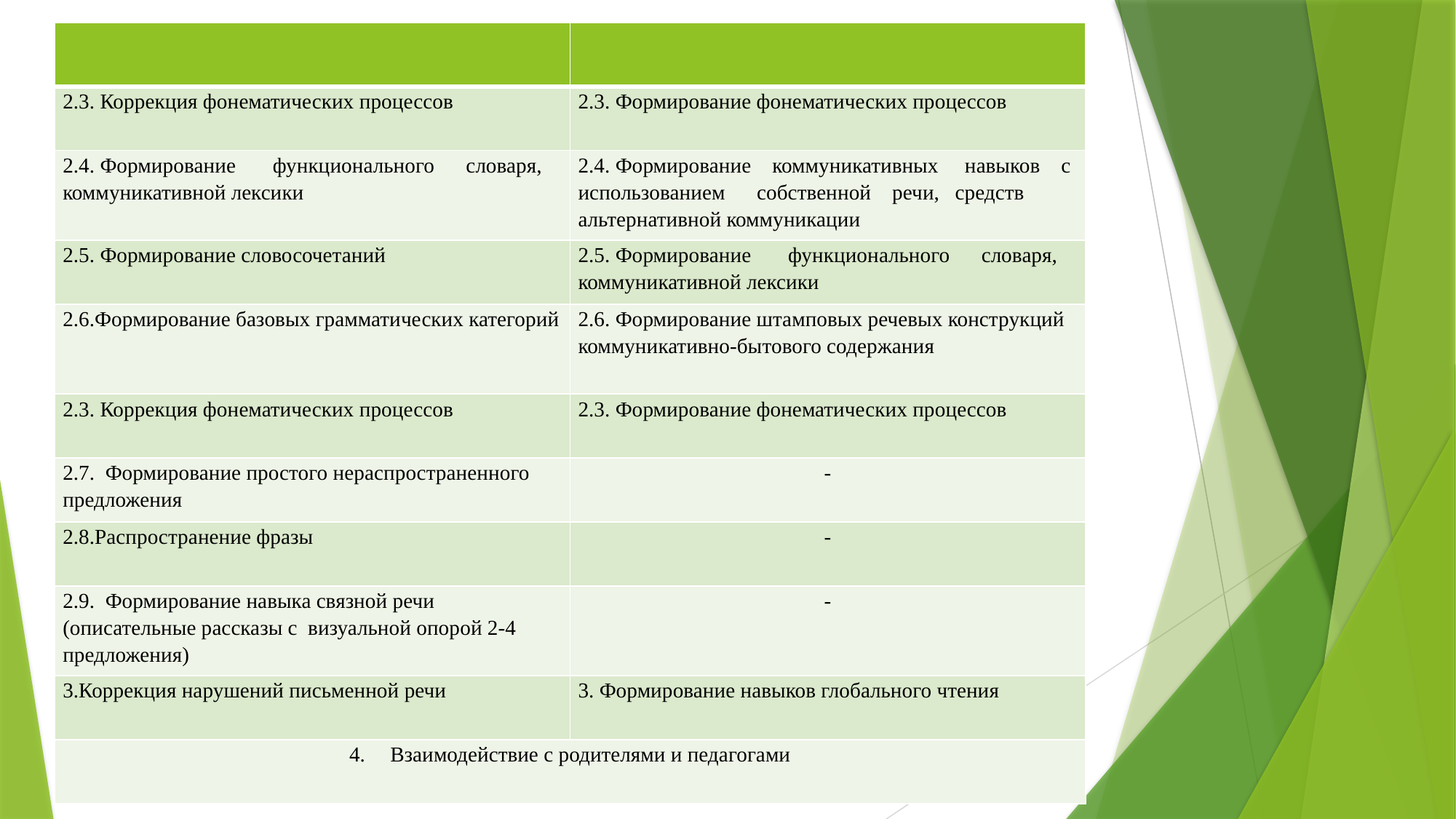

|  |  |
| --- | --- |
| 2.3. Коррекция фонематических процессов | 2.3. Формирование фонематических процессов |
| 2.4. Формирование функционального словаря, коммуникативной лексики | 2.4. Формирование коммуникативных навыков с использованием собственной речи, средств альтернативной коммуникации |
| 2.5. Формирование словосочетаний | 2.5. Формирование функционального словаря, коммуникативной лексики |
| 2.6.Формирование базовых грамматических категорий | 2.6. Формирование штамповых речевых конструкций коммуникативно-бытового содержания |
| 2.3. Коррекция фонематических процессов | 2.3. Формирование фонематических процессов |
| 2.7. Формирование простого нераспространенного предложения | - |
| 2.8.Распространение фразы | - |
| 2.9. Формирование навыка связной речи (описательные рассказы с визуальной опорой 2-4 предложения) | - |
| 3.Коррекция нарушений письменной речи | 3. Формирование навыков глобального чтения |
| Взаимодействие с родителями и педагогами |  |